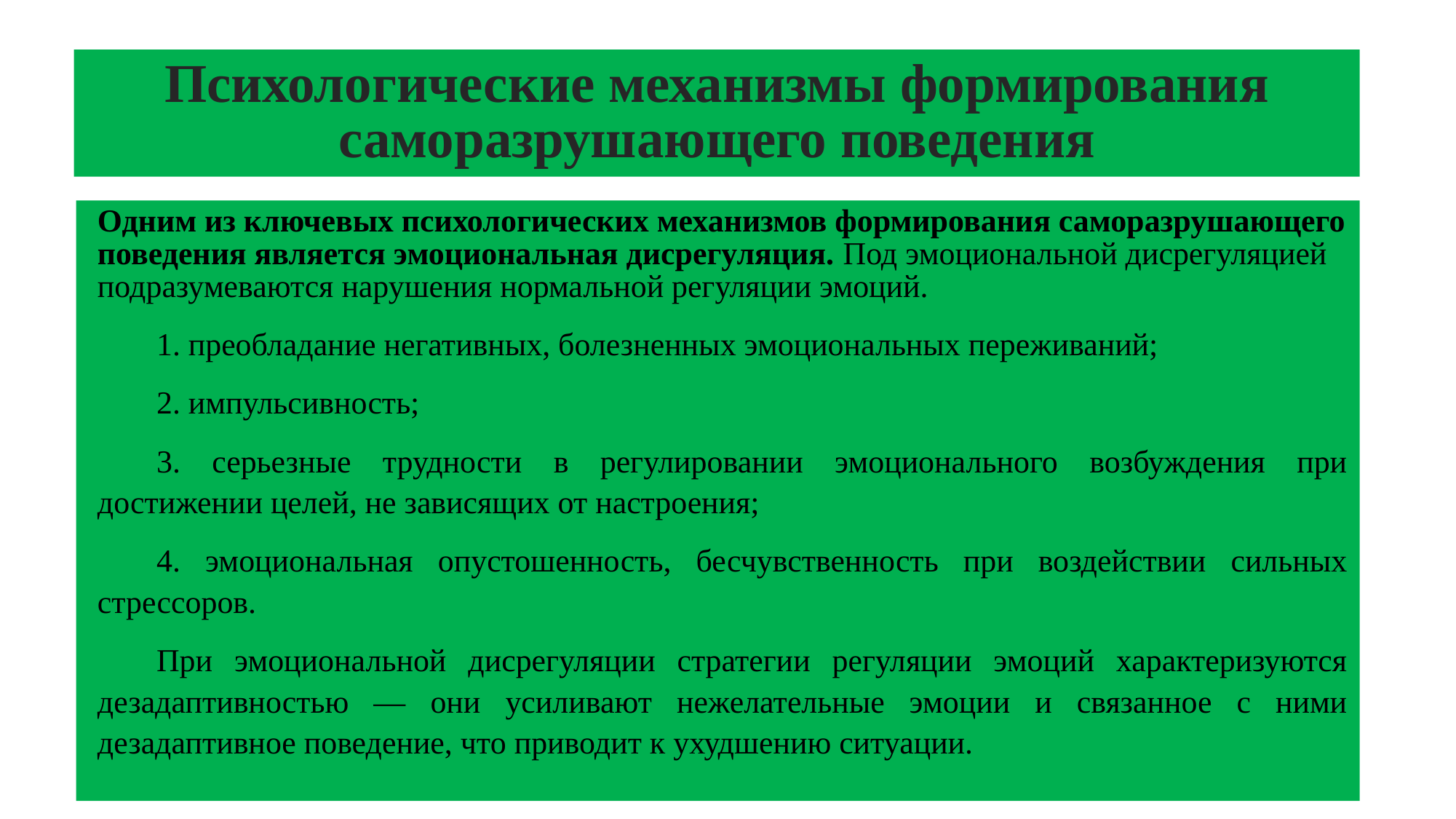

# Психологические механизмы формирования саморазрушающего поведения
Одним из ключевых психологических механизмов формирования саморазрушающего поведения является эмоциональная дисрегуляция. Под эмоциональной дисрегуляцией подразумеваются нарушения нормальной регуляции эмоций.
1. преобладание негативных, болезненных эмоциональных переживаний;
2. импульсивность;
3. серьезные трудности в регулировании эмоционального возбуждения при достижении целей, не зависящих от настроения;
4. эмоциональная опустошенность, бесчувственность при воздействии сильных стрессоров.
При эмоциональной дисрегуляции стратегии регуляции эмоций характеризуются дезадаптивностью — они усиливают нежелательные эмоции и связанное с ними дезадаптивное поведение, что приводит к ухудшению ситуации.